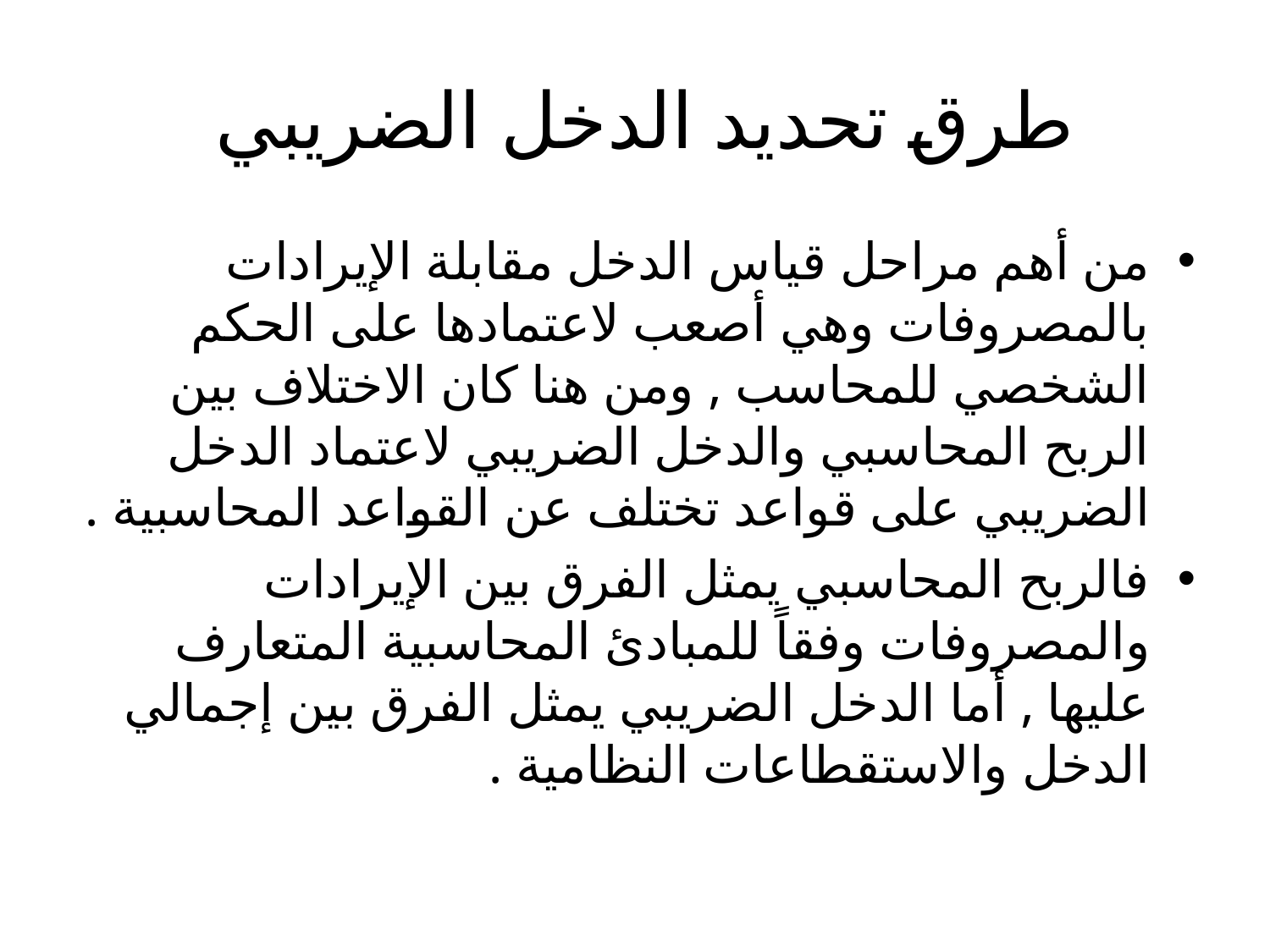

# طرق تحديد الدخل الضريبي
من أهم مراحل قياس الدخل مقابلة الإيرادات بالمصروفات وهي أصعب لاعتمادها على الحكم الشخصي للمحاسب , ومن هنا كان الاختلاف بين الربح المحاسبي والدخل الضريبي لاعتماد الدخل الضريبي على قواعد تختلف عن القواعد المحاسبية .
فالربح المحاسبي يمثل الفرق بين الإيرادات والمصروفات وفقاً للمبادئ المحاسبية المتعارف عليها , أما الدخل الضريبي يمثل الفرق بين إجمالي الدخل والاستقطاعات النظامية .